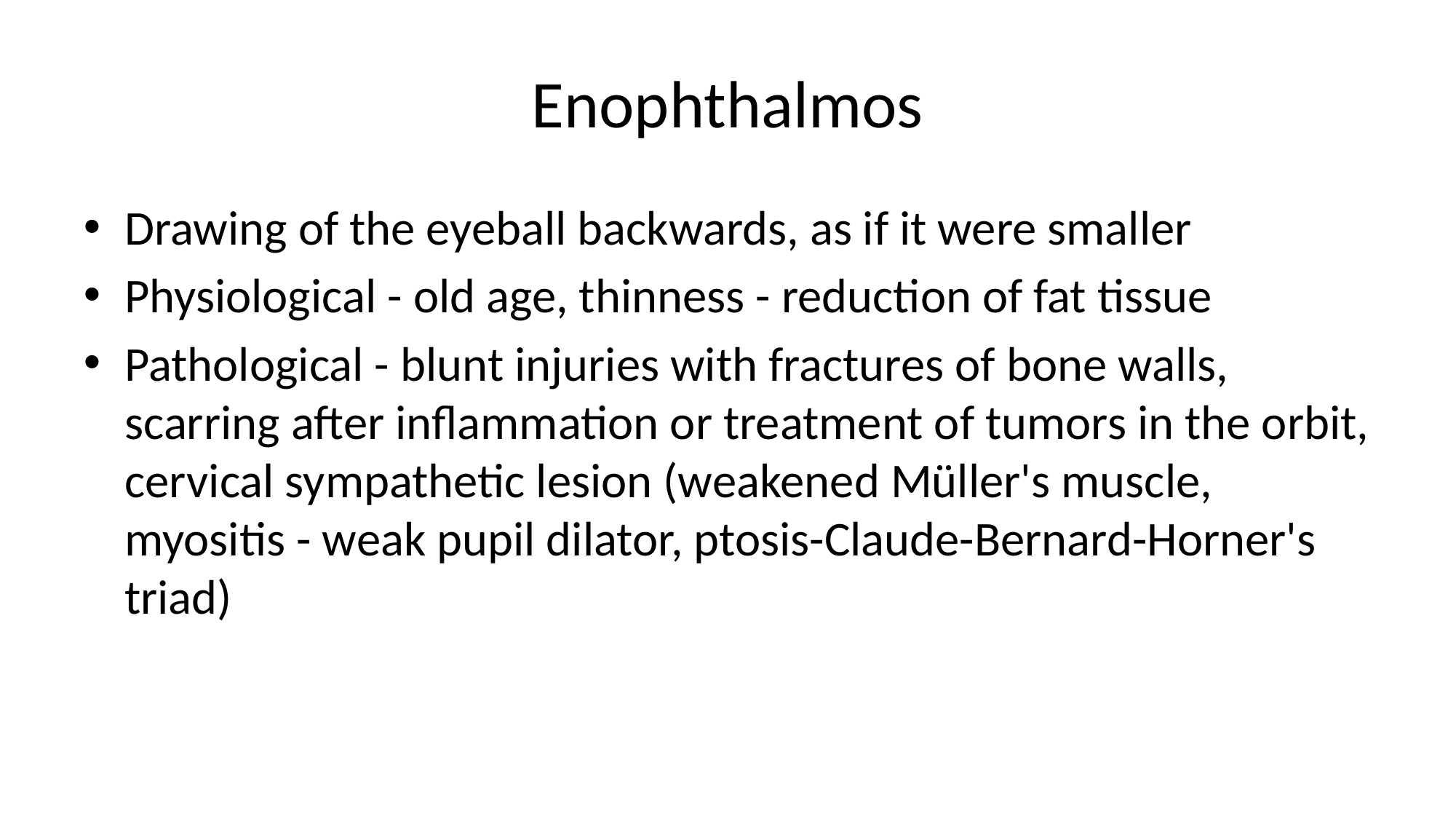

# Enophthalmos
Drawing of the eyeball backwards, as if it were smaller
Physiological - old age, thinness - reduction of fat tissue
Pathological - blunt injuries with fractures of bone walls, scarring after inflammation or treatment of tumors in the orbit, cervical sympathetic lesion (weakened Müller's muscle, myositis - weak pupil dilator, ptosis-Claude-Bernard-Horner's triad)